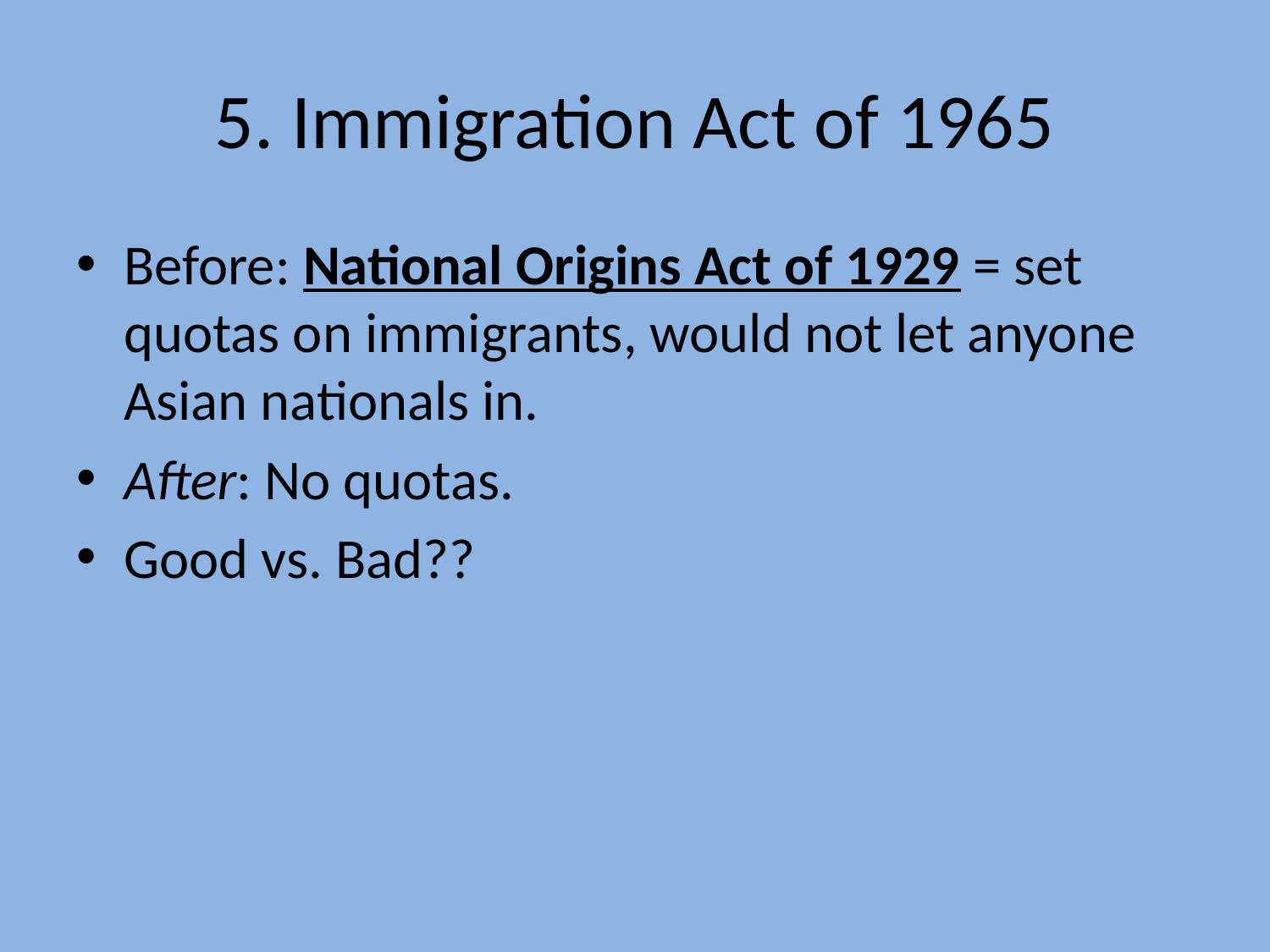

# 5. Immigration Act of 1965
Before: National Origins Act of 1929 = set quotas on immigrants, would not let anyone Asian nationals in.
After: No quotas.
Good vs. Bad??